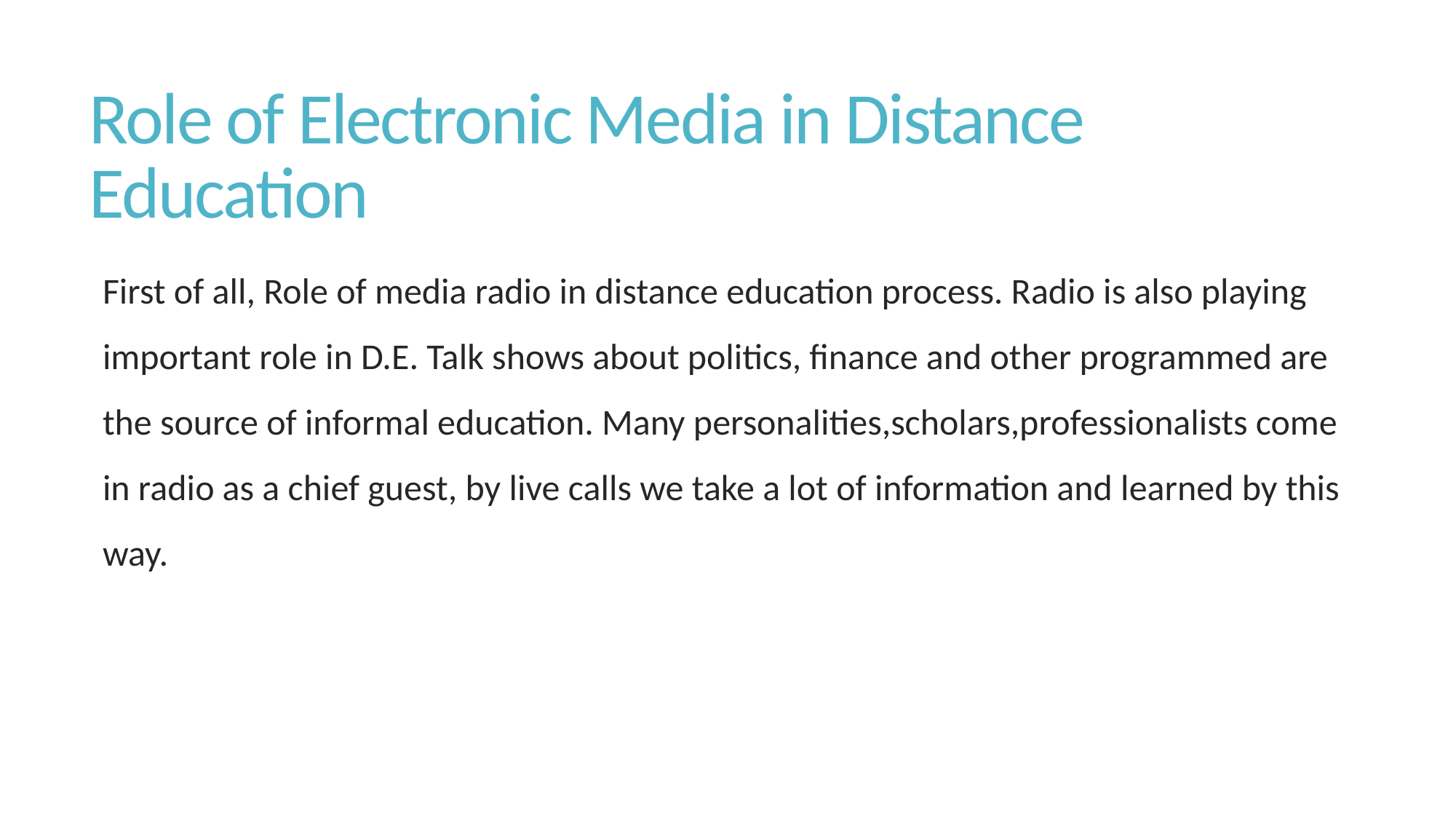

# Role of Electronic Media in Distance Education
First of all, Role of media radio in distance education process. Radio is also playing important role in D.E. Talk shows about politics, finance and other programmed are the source of informal education. Many personalities,scholars,professionalists come in radio as a chief guest, by live calls we take a lot of information and learned by this way.